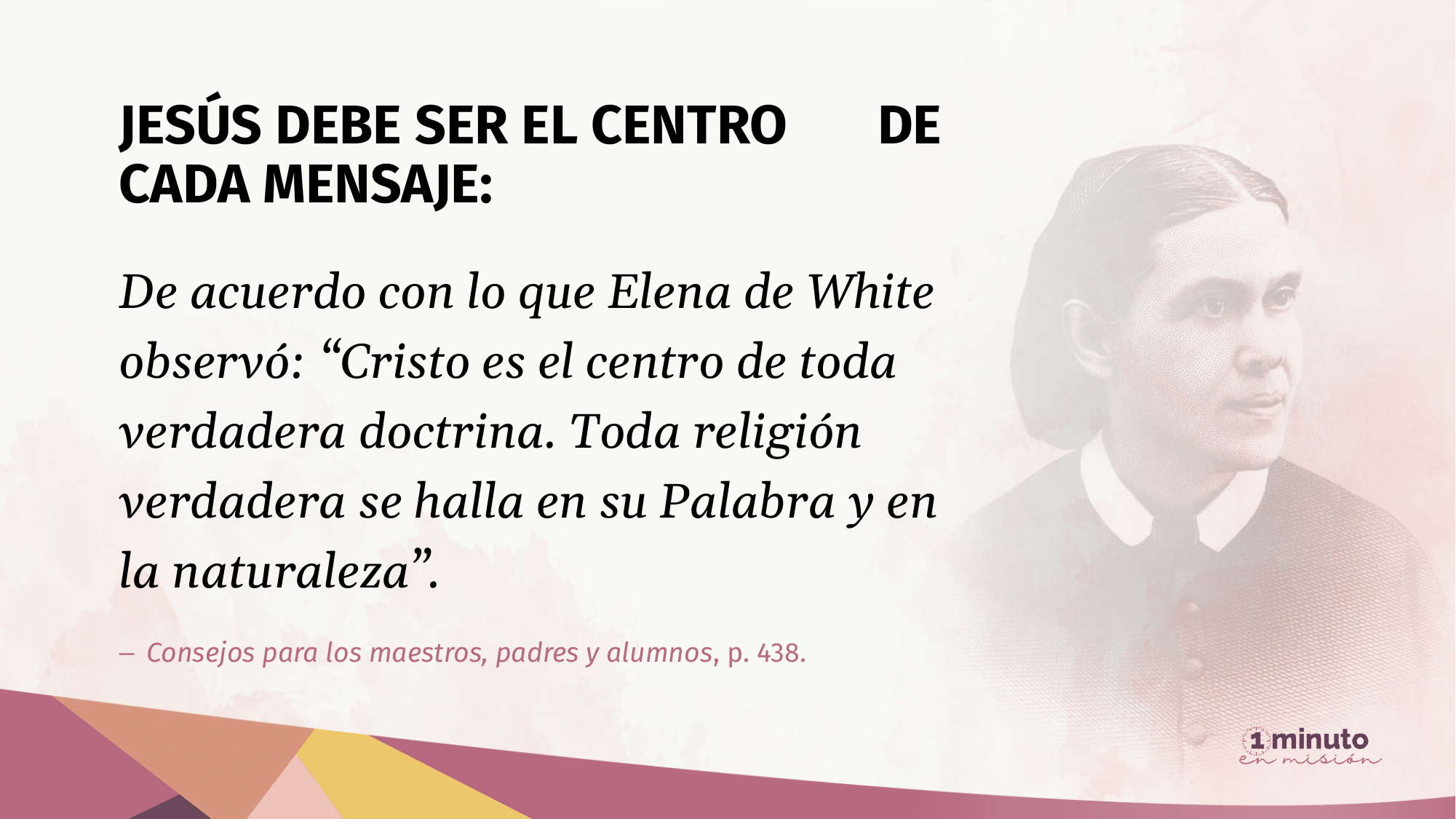

Jesús debe ser el centro       de cada mensaje:
De acuerdo con lo que Elena de White observó: “Cristo es el centro de toda verdadera doctrina. Toda religión verdadera se halla en su Palabra y en la naturaleza”.
Consejos para los maestros, padres y alumnos, p. 438.